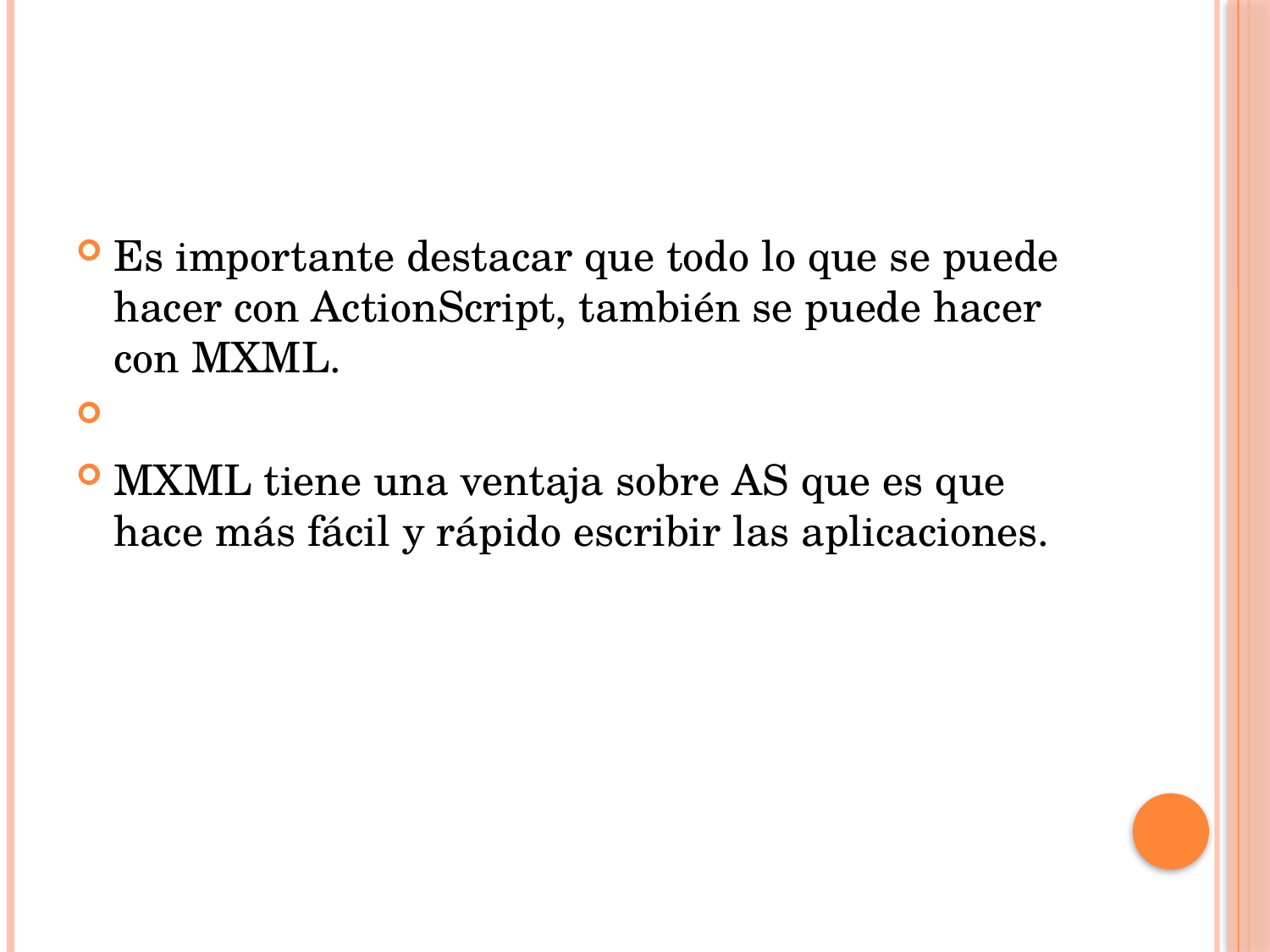

#
Es importante destacar que todo lo que se puede hacer con ActionScript, también se puede hacer con MXML.

MXML tiene una ventaja sobre AS que es que hace más fácil y rápido escribir las aplicaciones.